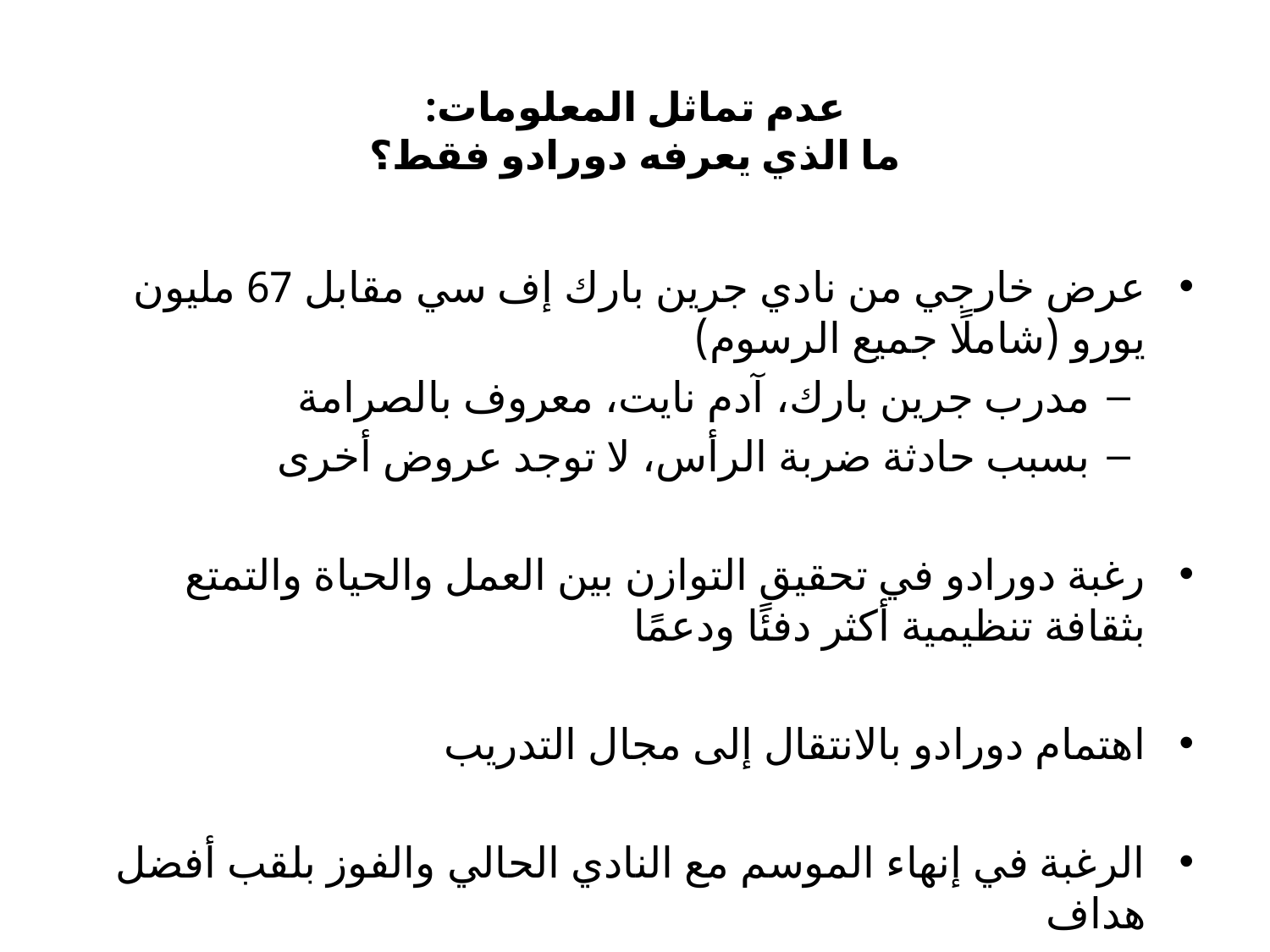

# عدم تماثل المعلومات: ما الذي يعرفه دورادو فقط؟
عرض خارجي من نادي جرين بارك إف سي مقابل 67 مليون يورو (شاملًا جميع الرسوم)
مدرب جرين بارك، آدم نايت، معروف بالصرامة
بسبب حادثة ضربة الرأس، لا توجد عروض أخرى

رغبة دورادو في تحقيق التوازن بين العمل والحياة والتمتع بثقافة تنظيمية أكثر دفئًا ودعمًا

اهتمام دورادو بالانتقال إلى مجال التدريب

الرغبة في إنهاء الموسم مع النادي الحالي والفوز بلقب أفضل هداف